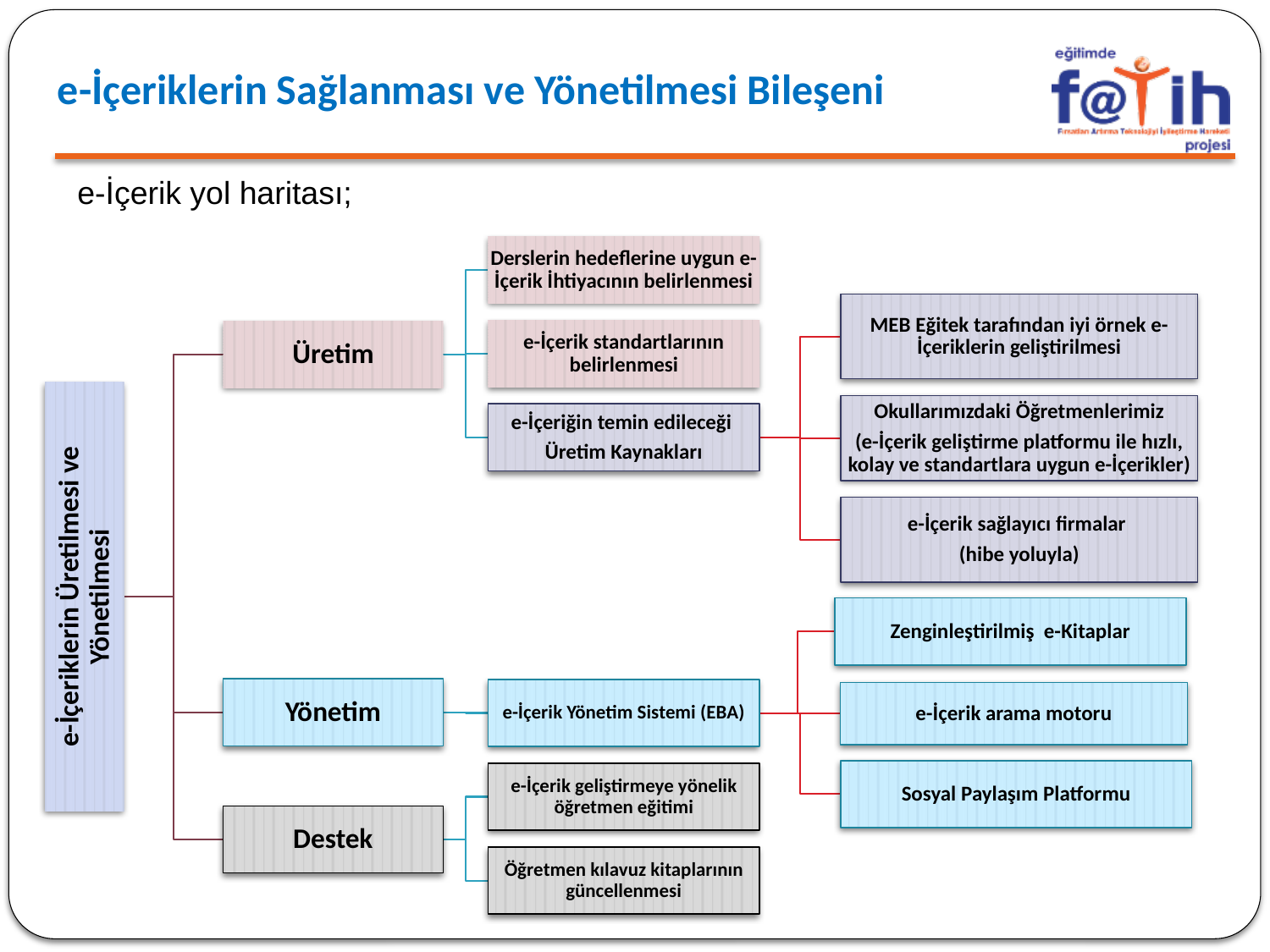

e-İçeriklerin Sağlanması ve Yönetilmesi Bileşeni
e-İçerik yol haritası;

e-İçeriklerin Üretilmesi ve Yönetilmesi
Üretim
Derslerin hedeflerine uygun e-İçerik İhtiyacının belirlenmesi
e-İçerik standartlarının belirlenmesi
e-İçeriğin temin edileceği
Üretim Kaynakları
MEB Eğitek tarafından iyi örnek e-İçeriklerin geliştirilmesi
Okullarımızdaki Öğretmenlerimiz
(e-İçerik geliştirme platformu ile hızlı, kolay ve standartlara uygun e-İçerikler)
e-İçerik sağlayıcı firmalar
(hibe yoluyla)
Yönetim
e-İçerik Yönetim Sistemi (EBA)
Zenginleştirilmiş  e-Kitaplar
e-İçerik arama motoru
Sosyal Paylaşım Platformu
Destek
e-İçerik geliştirmeye yönelik öğretmen eğitimi
Öğretmen kılavuz kitaplarının güncellenmesi